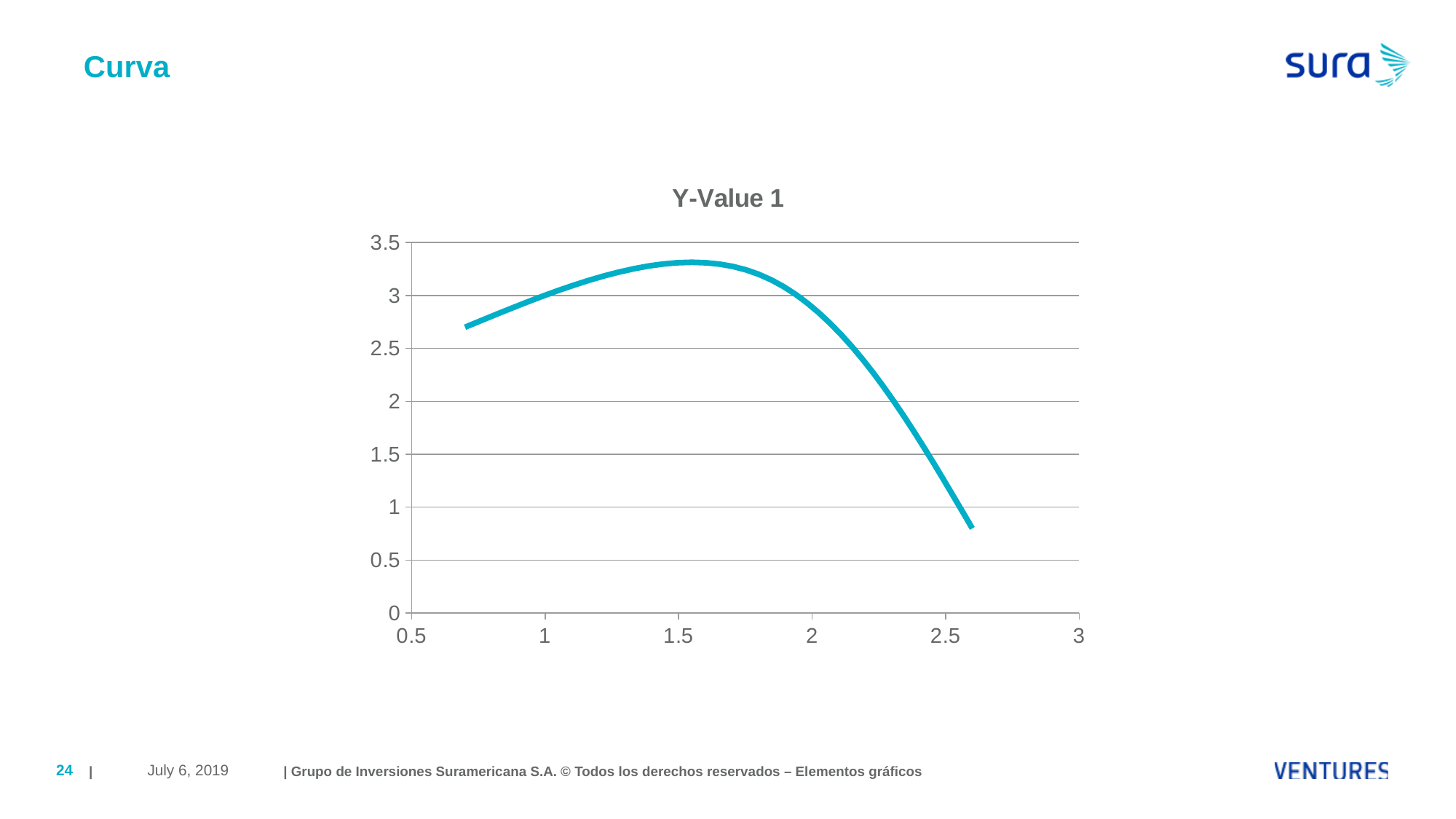

# Curva

### Chart:

| Category | Y-Value 1 |
|---|---|
|                                                  | Grupo de Inversiones Suramericana S.A. © Todos los derechos reservados – Elementos gráficos
24
July 6, 2019